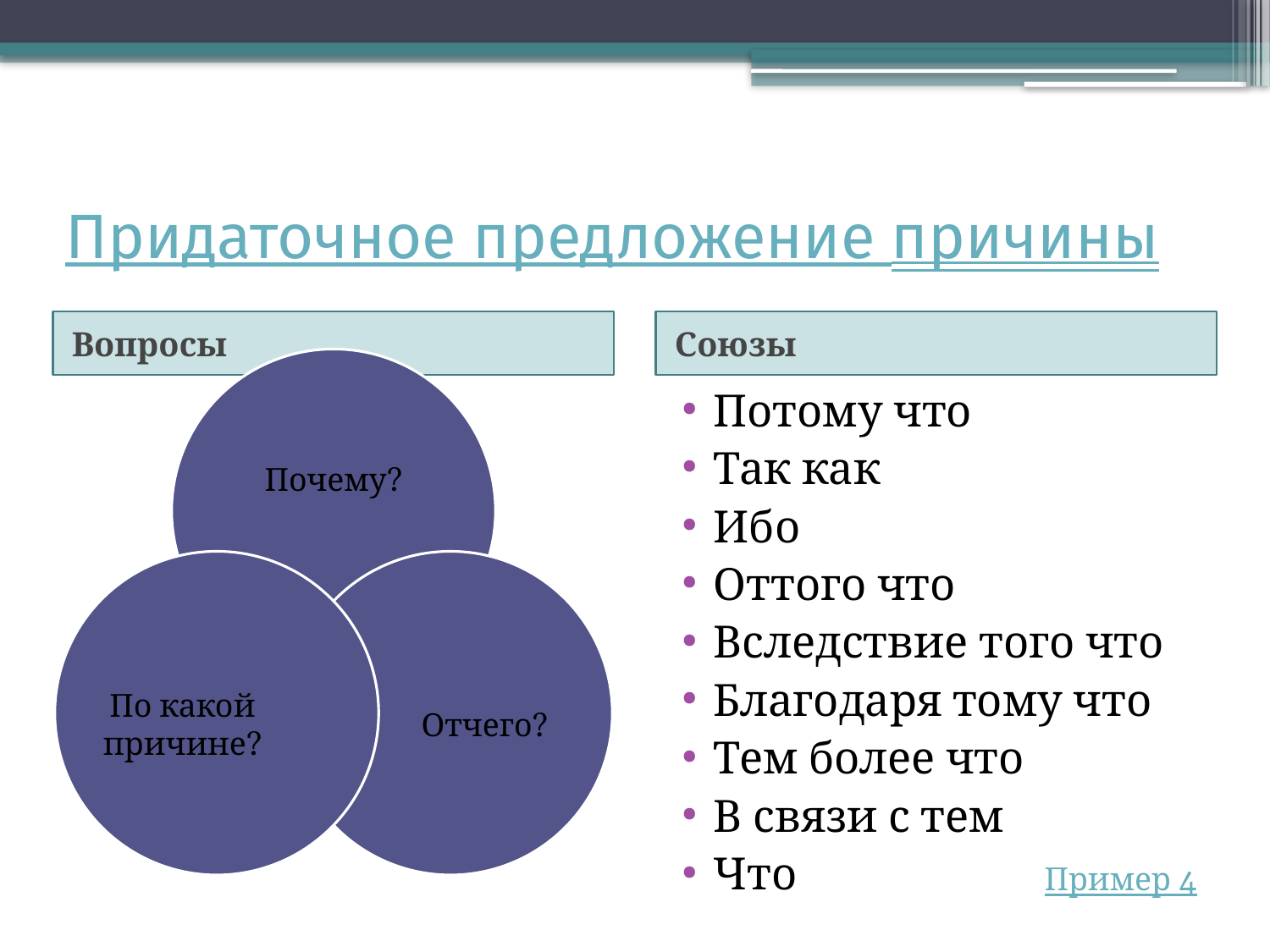

# Придаточное предложение причины
Вопросы
Союзы
Почему?
Отчего?
По какой причине?
Потому что
Так как
Ибо
Оттого что
Вследствие того что
Благодаря тому что
Тем более что
В связи с тем
Что
Пример 4